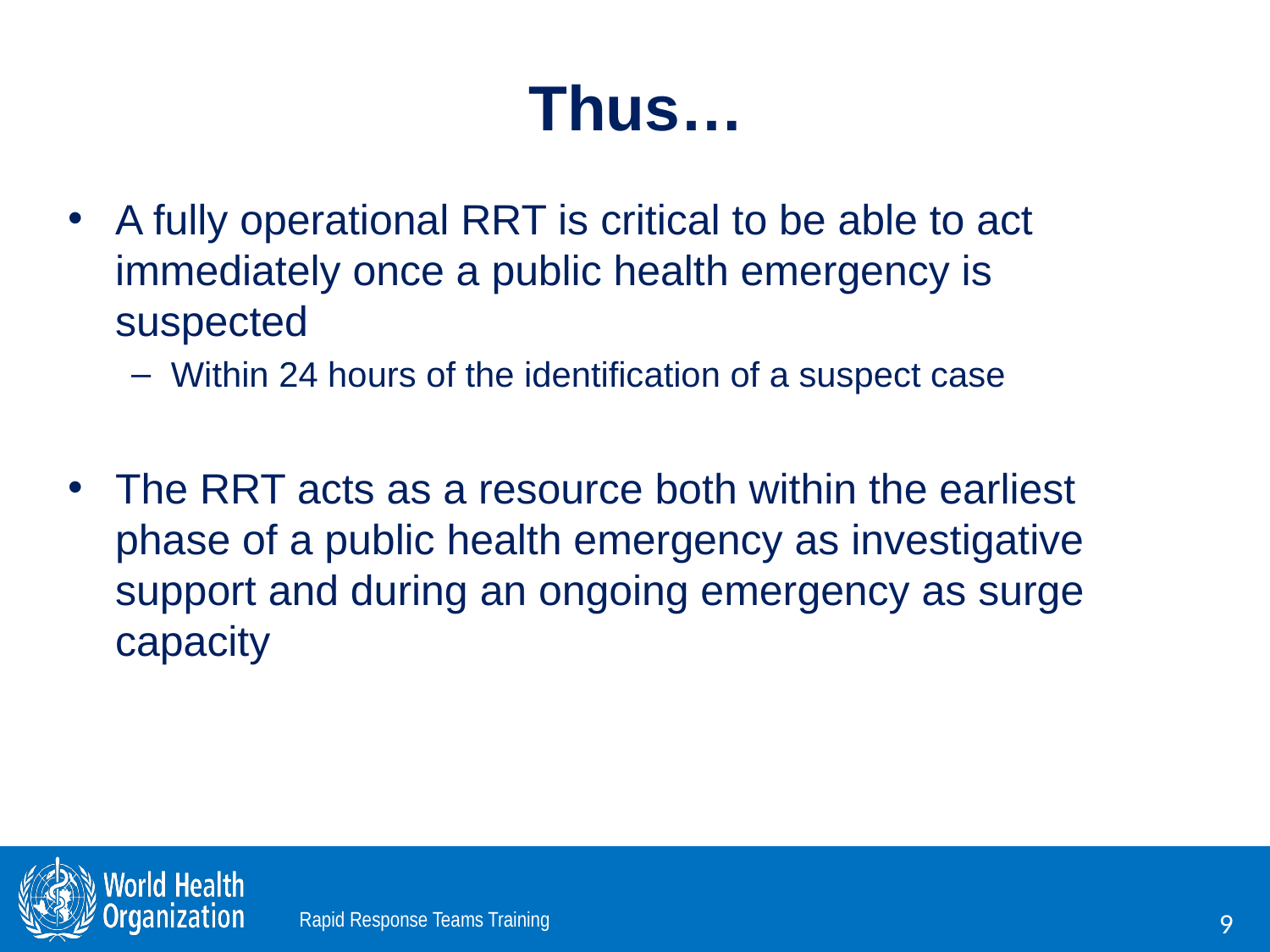

# Thus…
A fully operational RRT is critical to be able to act immediately once a public health emergency is suspected
Within 24 hours of the identification of a suspect case

The RRT acts as a resource both within the earliest phase of a public health emergency as investigative support and during an ongoing emergency as surge capacity